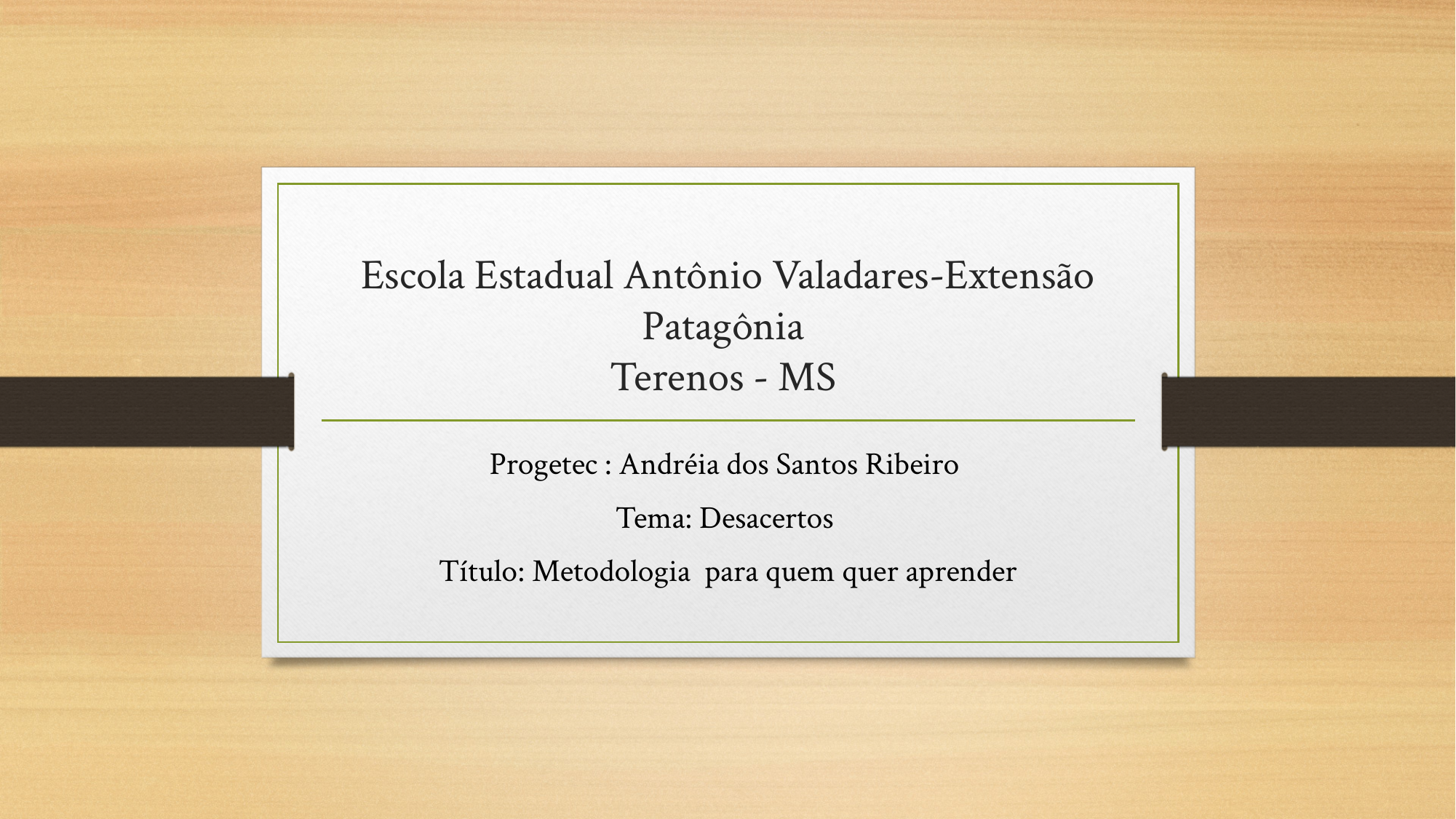

# Escola Estadual Antônio Valadares-Extensão Patagônia Terenos - MS
Progetec : Andréia dos Santos Ribeiro
Tema: Desacertos
Título: Metodologia  para quem quer aprender